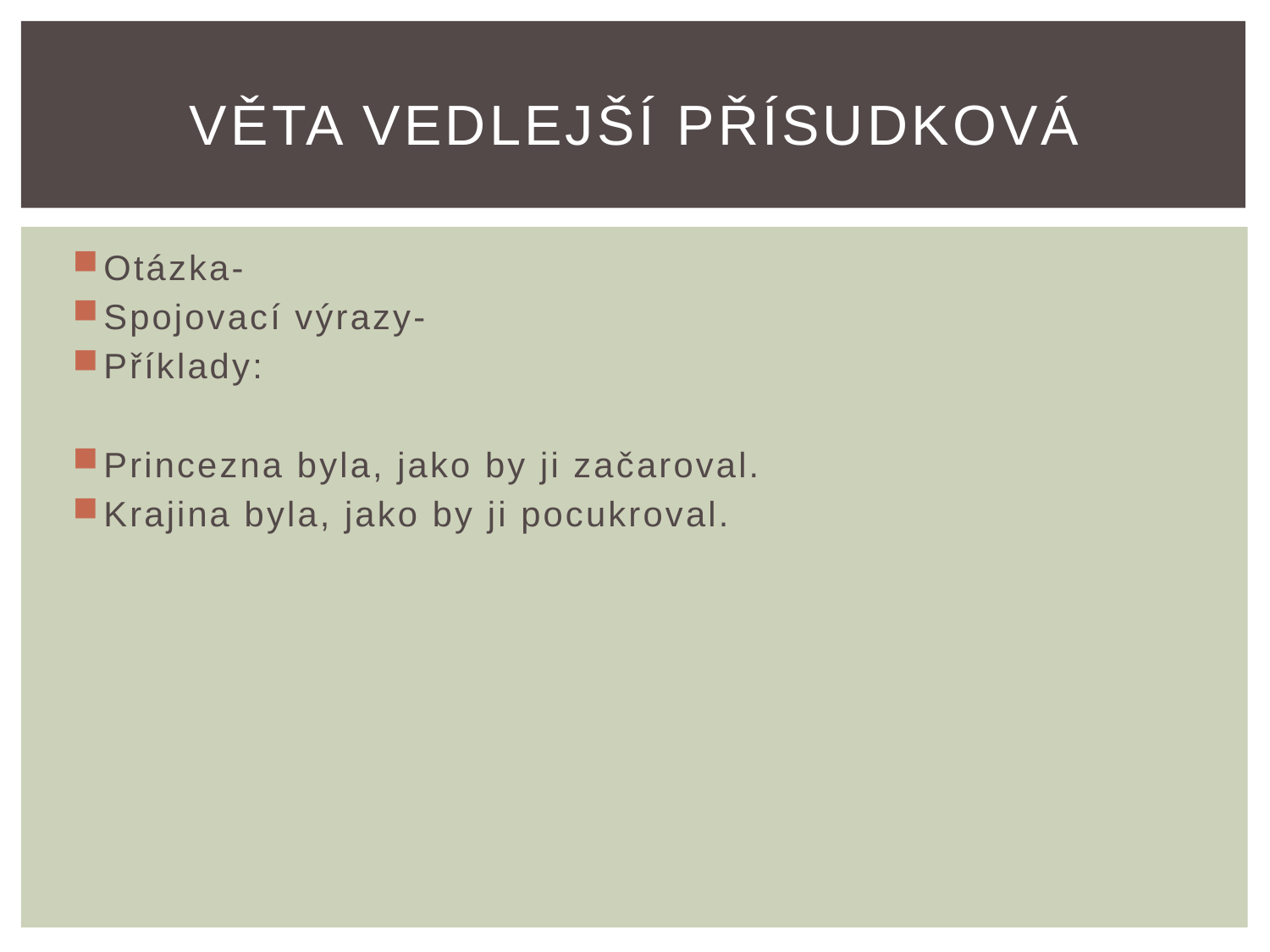

# Věta vedlejší přísudková
Otázka-
Spojovací výrazy-
Příklady:

Princezna byla, jako by ji začaroval.
Krajina byla, jako by ji pocukroval.